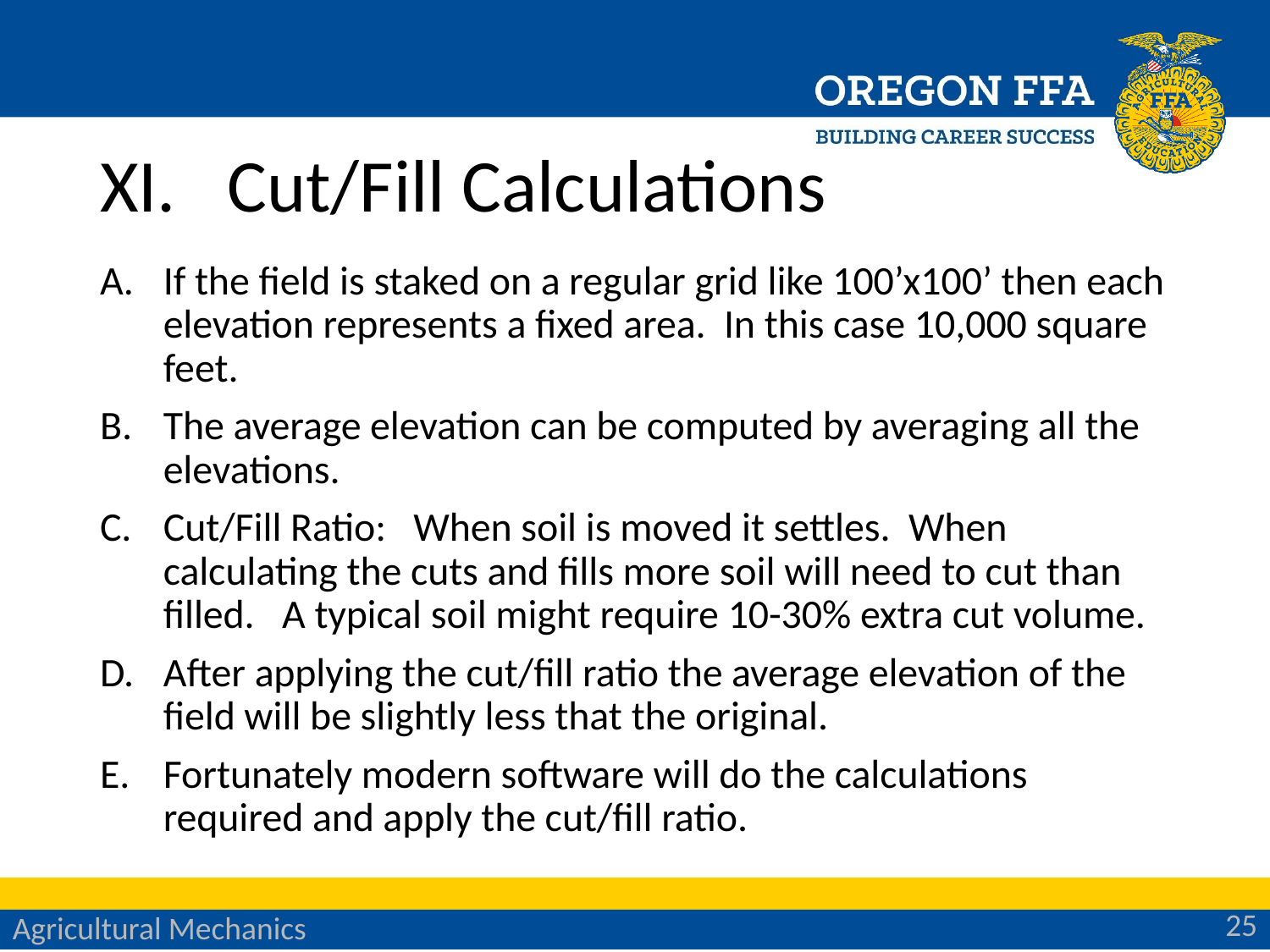

# Cut/Fill Calculations
If the field is staked on a regular grid like 100’x100’ then each elevation represents a fixed area.  In this case 10,000 square feet.
The average elevation can be computed by averaging all the elevations.
Cut/Fill Ratio:   When soil is moved it settles.  When calculating the cuts and fills more soil will need to cut than filled.   A typical soil might require 10-30% extra cut volume.
After applying the cut/fill ratio the average elevation of the field will be slightly less that the original.
Fortunately modern software will do the calculations required and apply the cut/fill ratio.
25
Agricultural Mechanics